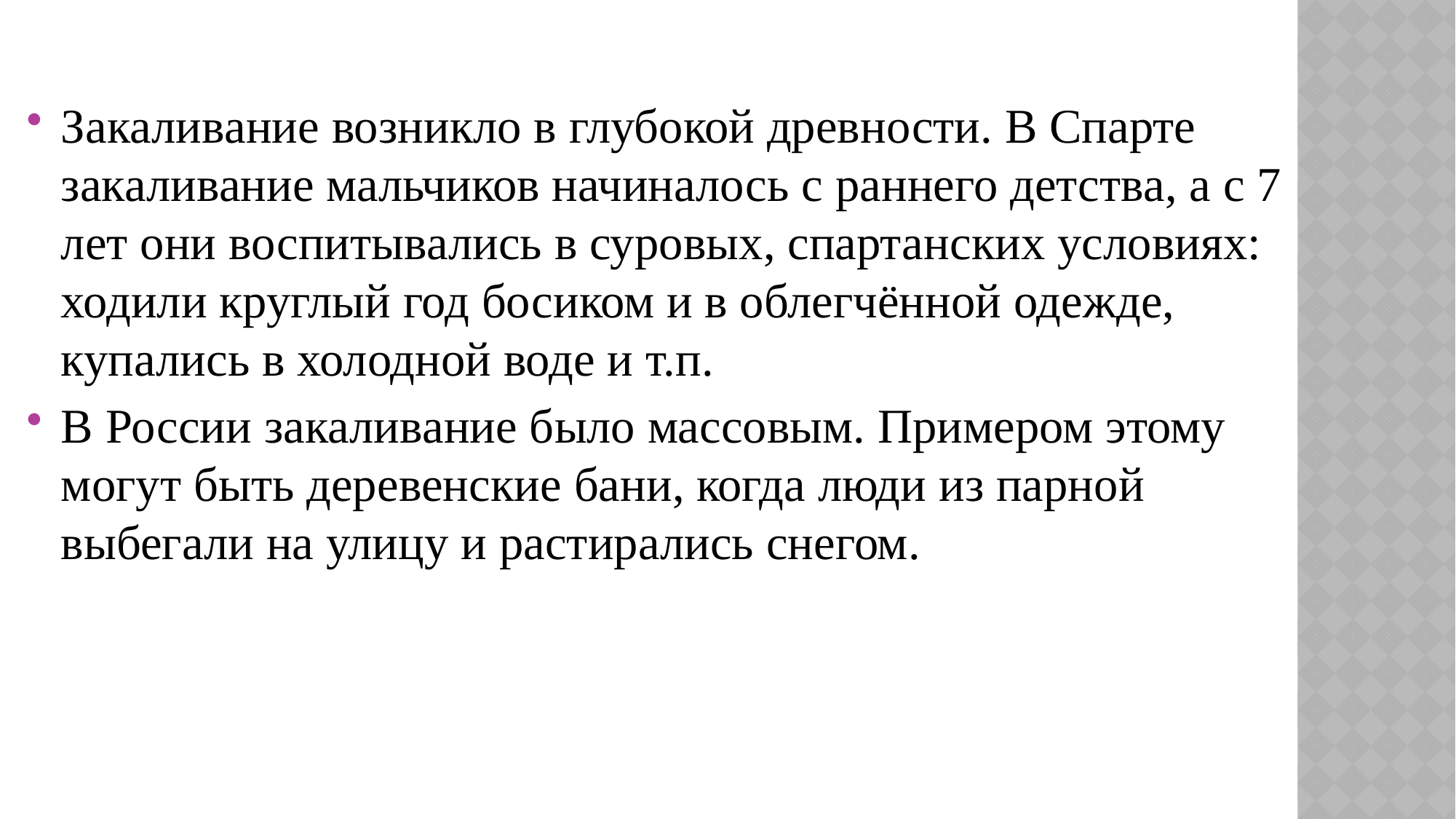

Закаливание возникло в глубокой древности. В Спарте закаливание мальчиков начиналось с раннего детства, а с 7 лет они воспитывались в суровых, спартанских условиях: ходили круглый год босиком и в облегчённой одежде, купались в холодной воде и т.п.
В России закаливание было массовым. Примером этому могут быть деревенские бани, когда люди из парной выбегали на улицу и растирались снегом.